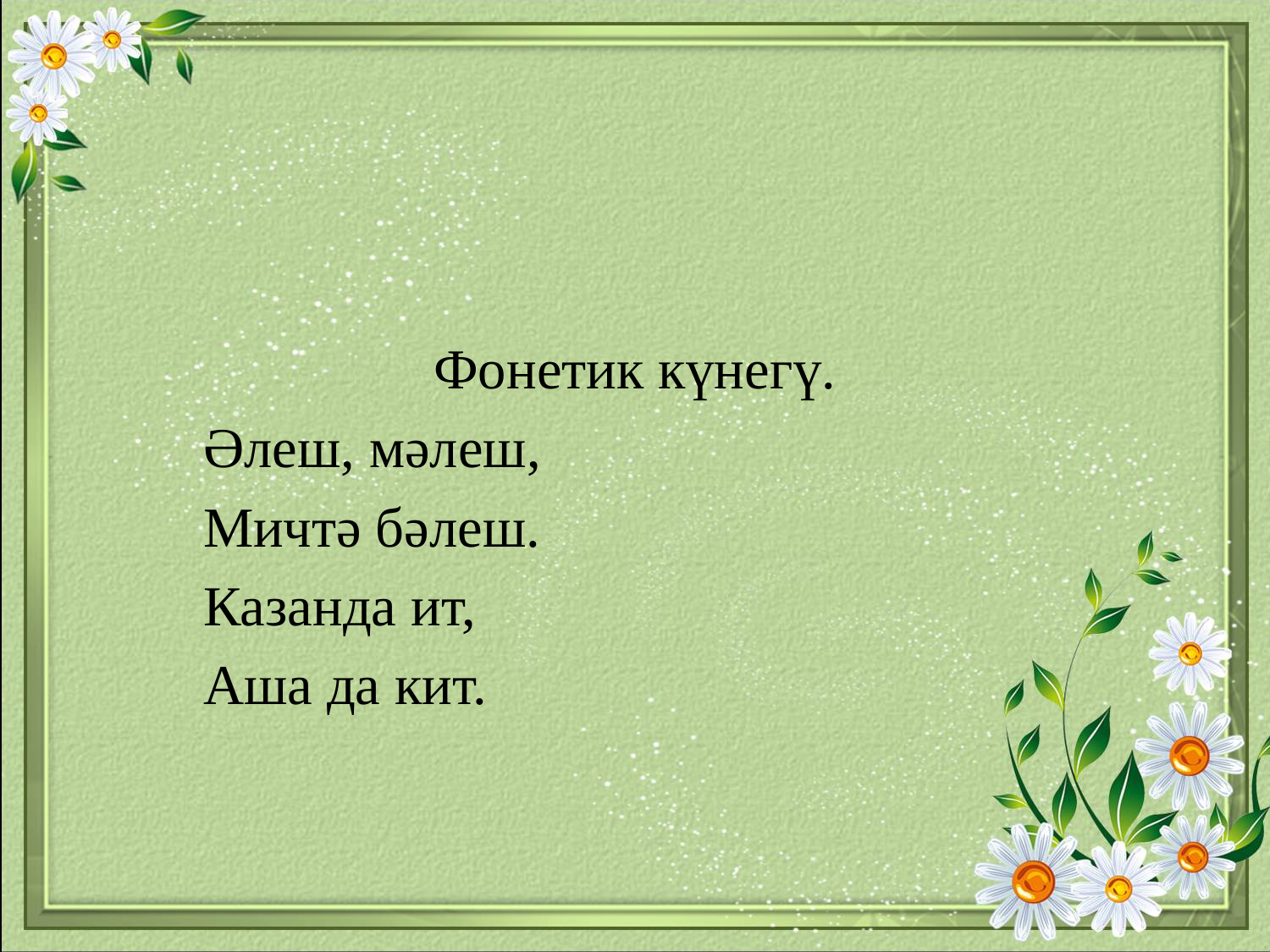

#
Фонетик күнегү.
Әлеш, мәлеш,
Мичтә бәлеш.
Казанда ит,
Аша да кит.